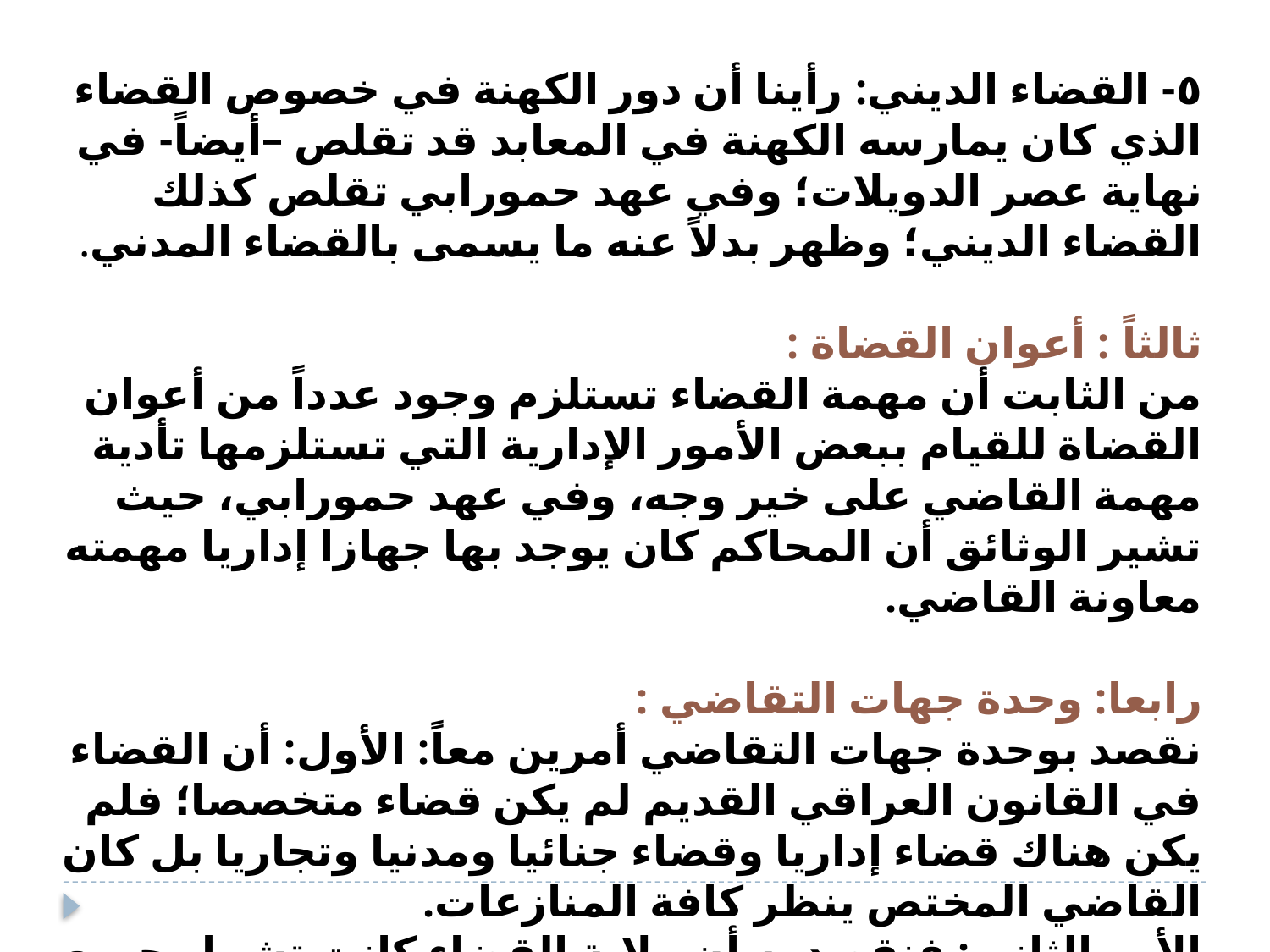

٥- القضاء الديني: رأينا أن دور الكهنة في خصوص القضاء الذي كان يمارسه الكهنة في المعابد قد تقلص –أيضاً- في نهاية عصر الدويلات؛ وفي عهد حمورابي تقلص كذلك القضاء الديني؛ وظهر بدلاً عنه ما يسمى بالقضاء المدني.

ثالثاً : أعوان القضاة :
من الثابت أن مهمة القضاء تستلزم وجود عدداً من أعوان القضاة للقيام ببعض الأمور الإدارية التي تستلزمها تأدية مهمة القاضي على خير وجه، وفي عهد حمورابي، حيث تشير الوثائق أن المحاكم كان يوجد بها جهازا إداريا مهمته معاونة القاضي.

رابعا: وحدة جهات التقاضي :
نقصد بوحدة جهات التقاضي أمرين معاً: الأول: أن القضاء في القانون العراقي القديم لم يكن قضاء متخصصا؛ فلم يكن هناك قضاء إداريا وقضاء جنائيا ومدنيا وتجاريا بل كان القاضي المختص ينظر كافة المنازعات.
الأمر الثاني: فنقصد به أن ولاية القضاء كانت تشمل جميع رعايا الدولة.